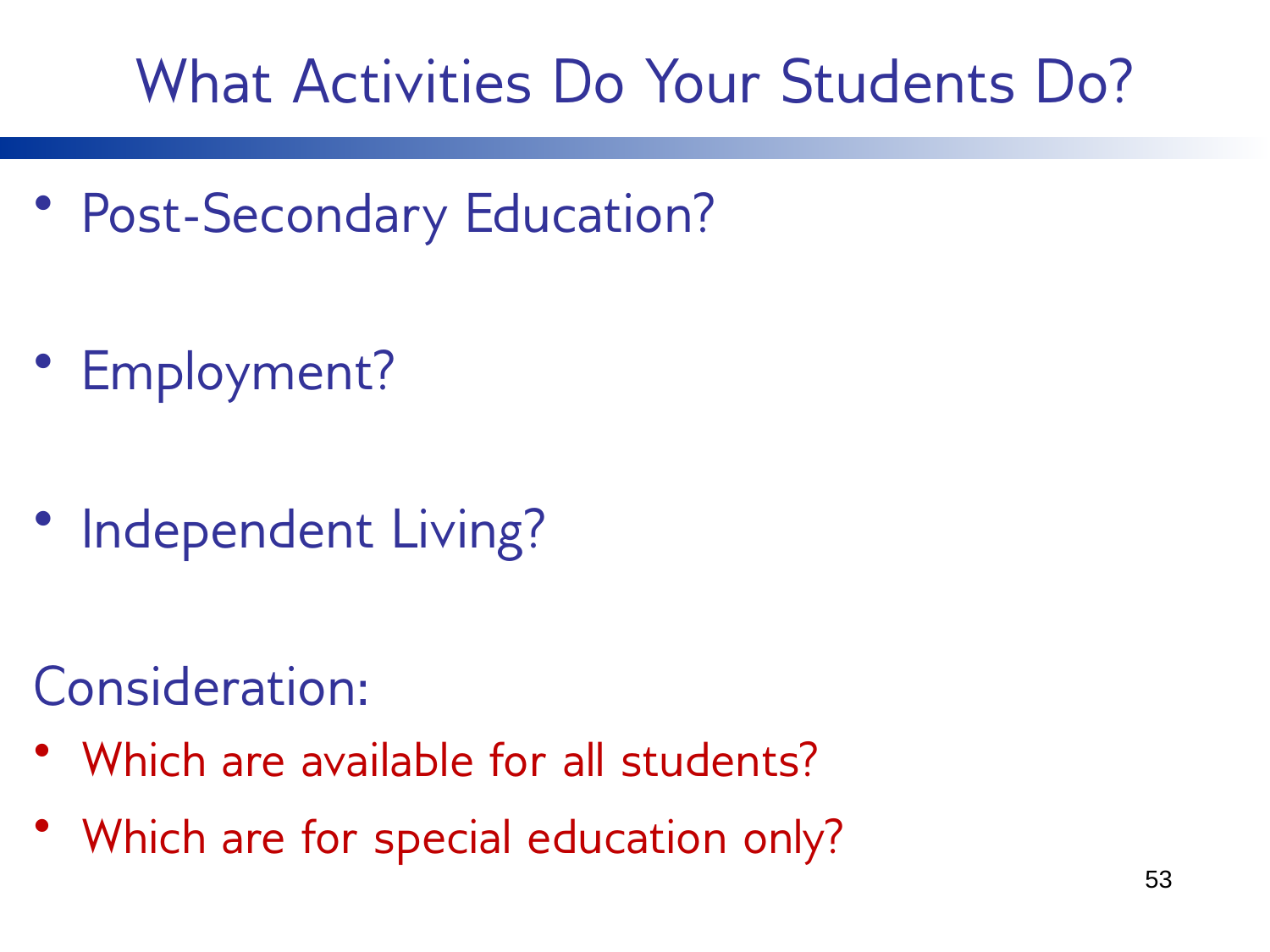

# What Activities Do Your Students Do?
Post-Secondary Education?

Employment?

Independent Living?

Consideration:
Which are available for all students?
Which are for special education only?
53